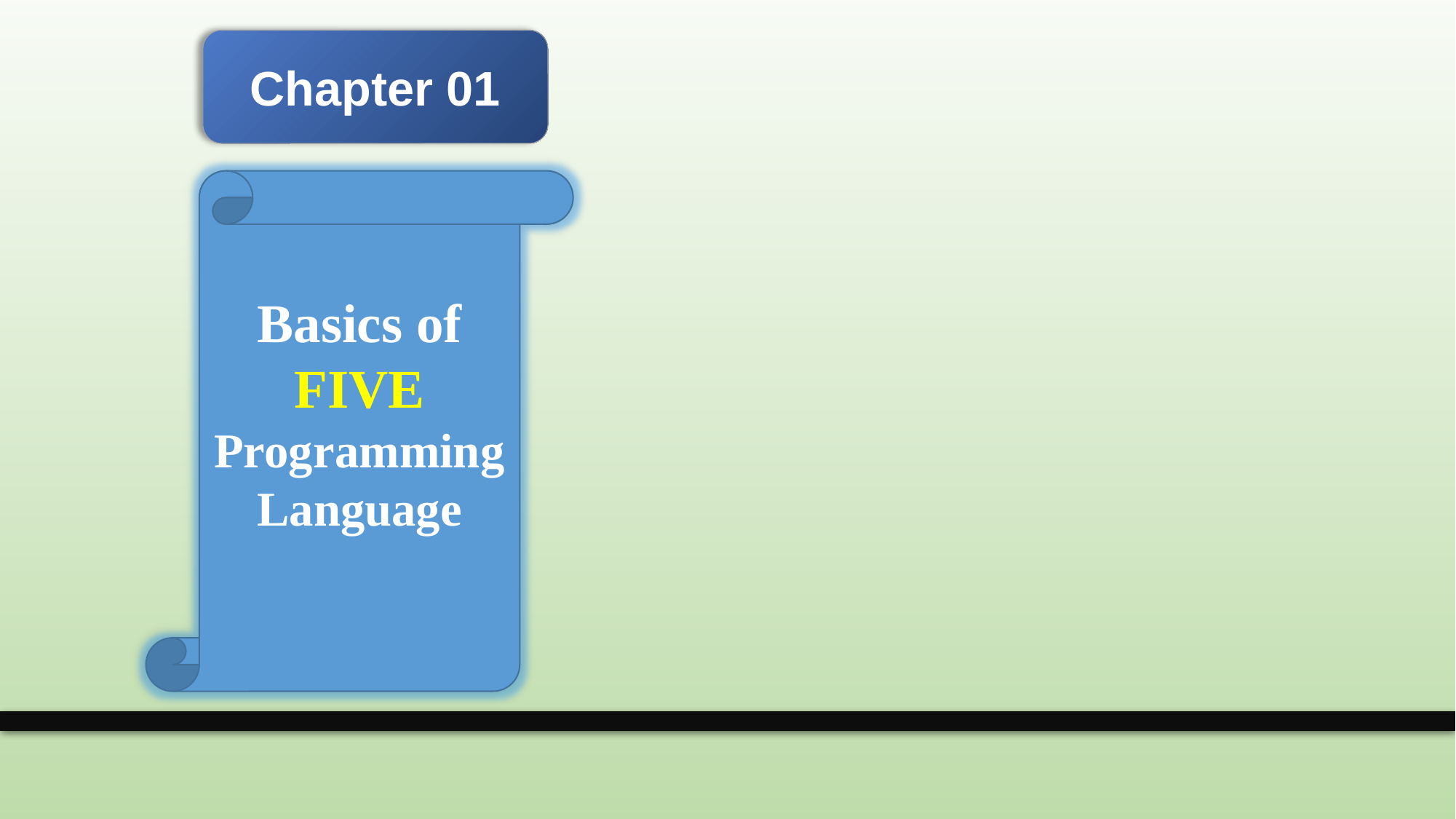

Chapter 01
Basics of FIVE
Programming
Language